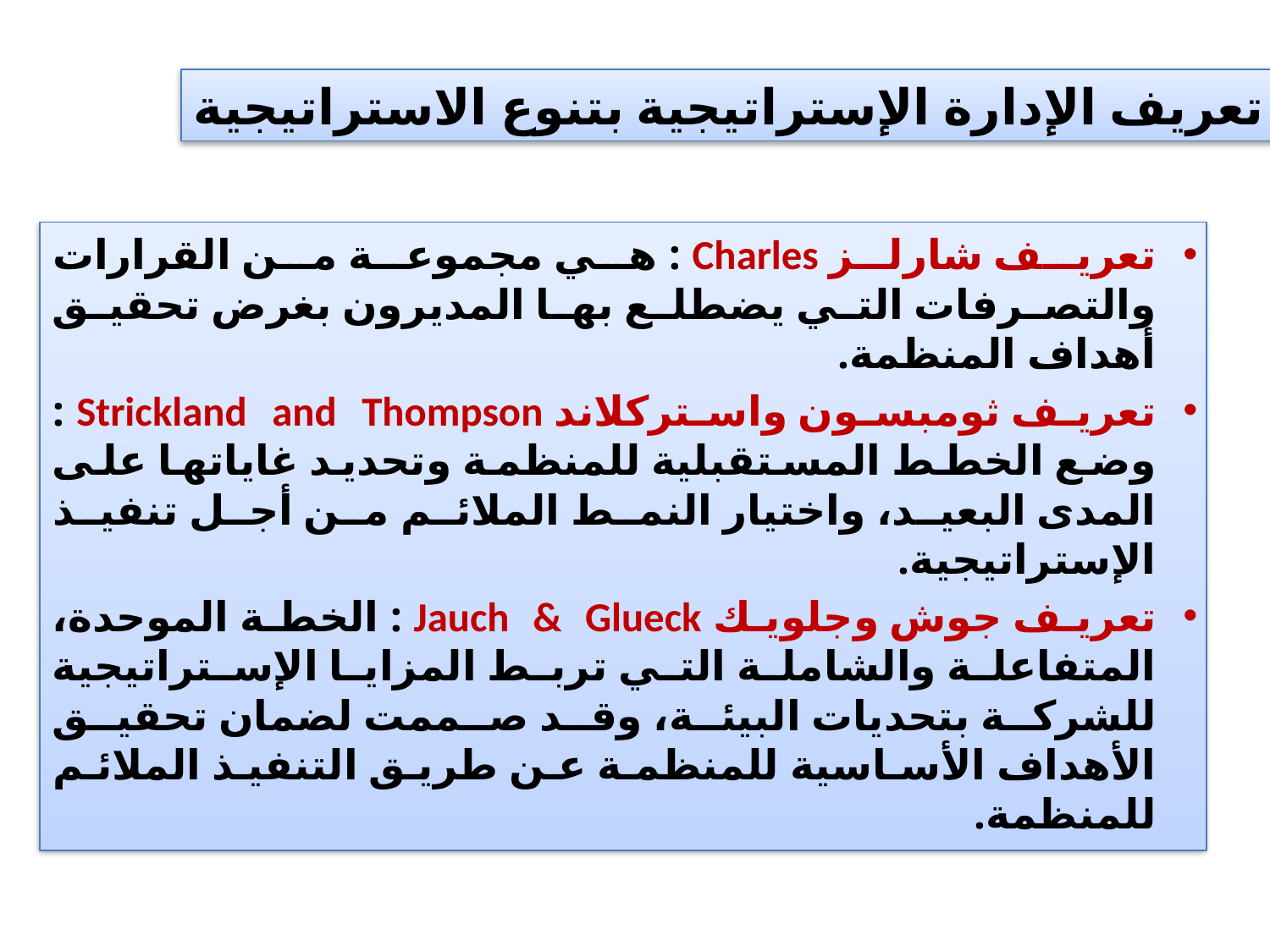

تنوع تعريف الإدارة الإستراتيجية بتنوع الاستراتيجية
تعريف شارلز Charles : هي مجموعة من القرارات والتصرفات التي يضطلع بها المديرون بغرض تحقيق أهداف المنظمة.
تعريف ثومبسون واستركلاند Strickland and Thompson : وضع الخطط المستقبلية للمنظمة وتحديد غاياتها على المدى البعيد، واختيار النمط الملائم من أجل تنفيذ الإستراتيجية.
تعريف جوش وجلويك Jauch & Glueck : الخطة الموحدة، المتفاعلة والشاملة التي تربط المزايا الإستراتيجية للشركة بتحديات البيئة، وقد صممت لضمان تحقيق الأهداف الأساسية للمنظمة عن طريق التنفيذ الملائم للمنظمة.